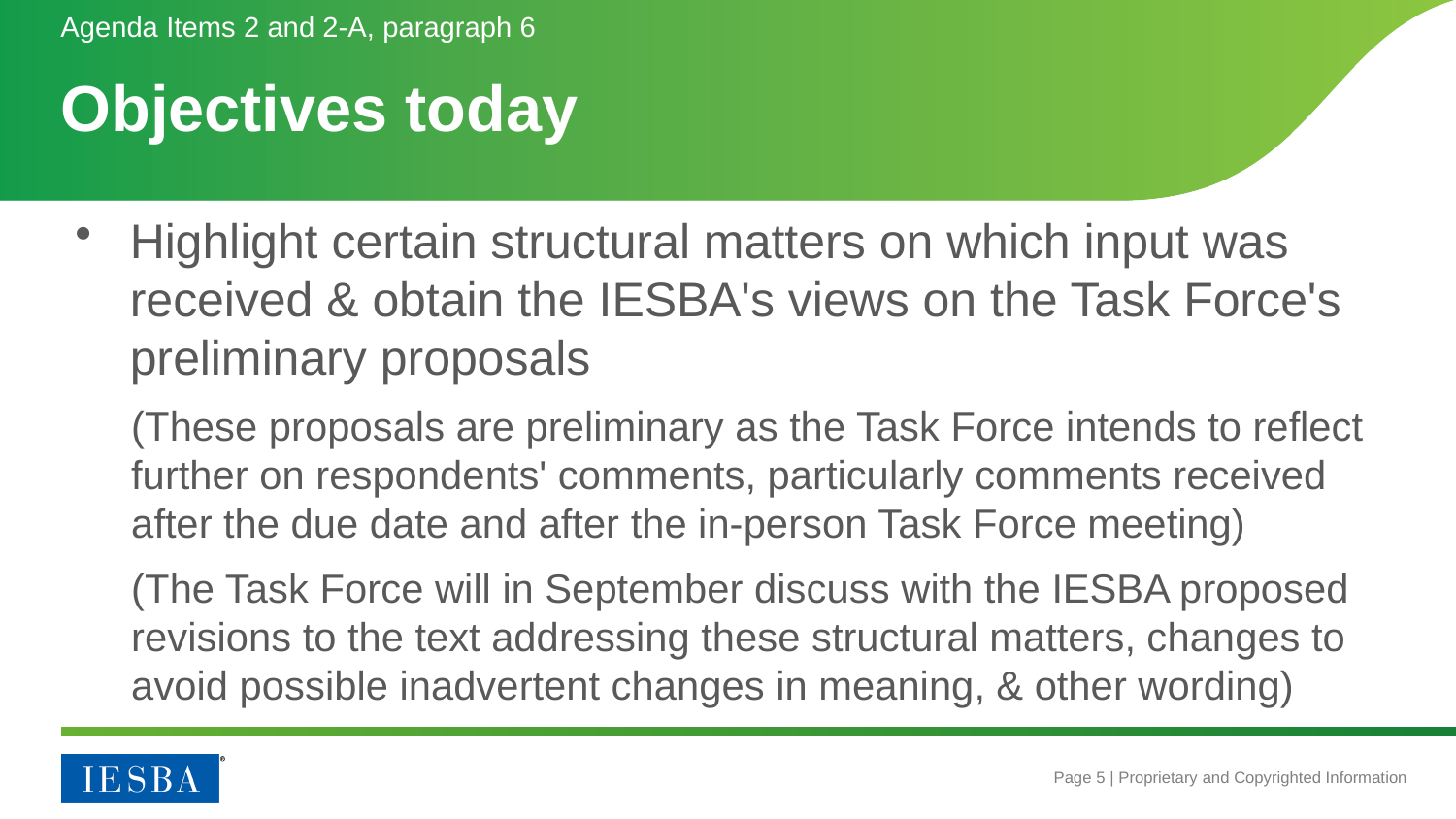

Agenda Items 2 and 2-A, paragraph 6
# Objectives today
Highlight certain structural matters on which input was received & obtain the IESBA's views on the Task Force's preliminary proposals
(These proposals are preliminary as the Task Force intends to reflect further on respondents' comments, particularly comments received after the due date and after the in-person Task Force meeting)
(The Task Force will in September discuss with the IESBA proposed revisions to the text addressing these structural matters, changes to avoid possible inadvertent changes in meaning, & other wording)